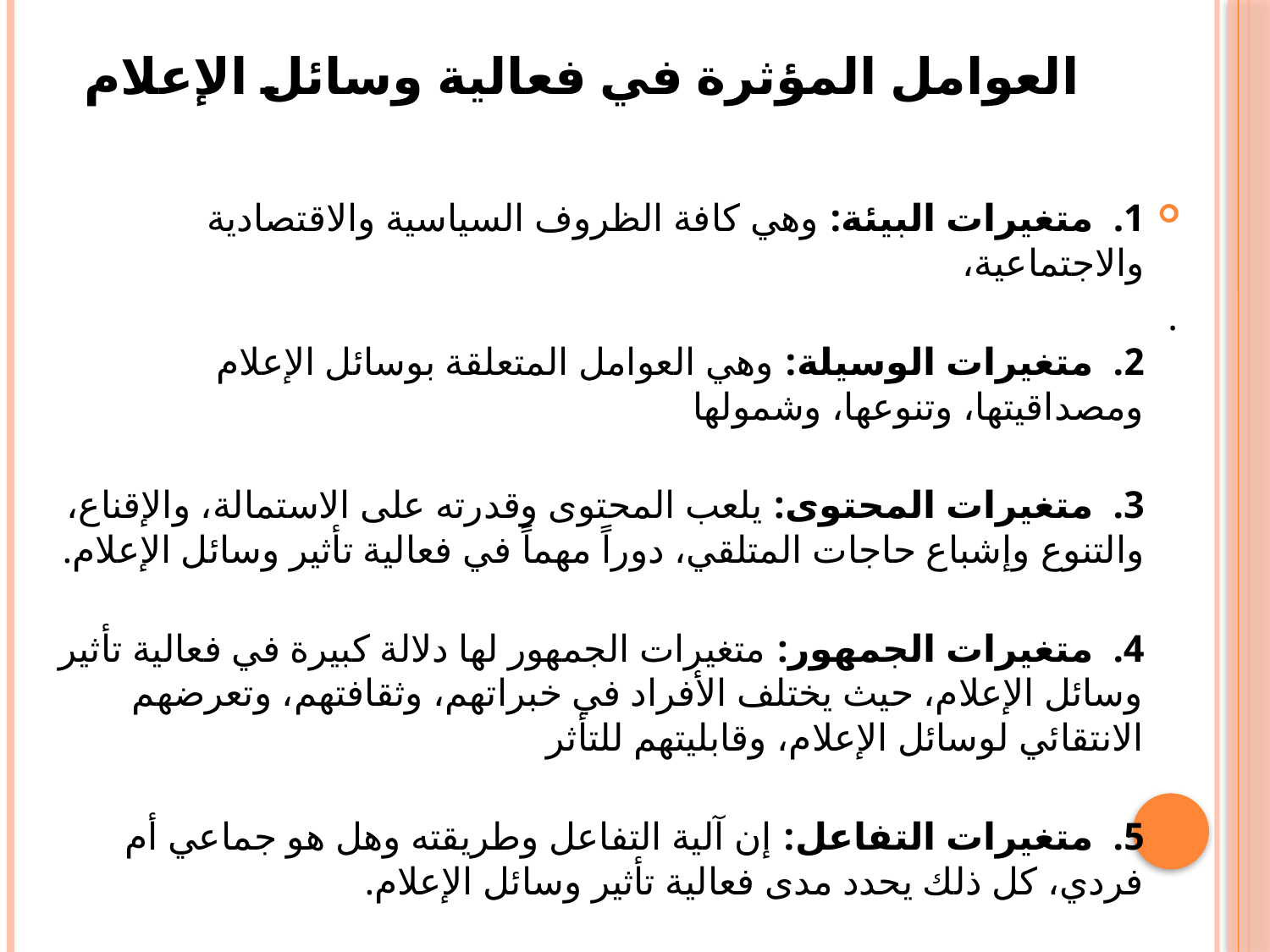

# العوامل المؤثرة في فعالية وسائل الإعلام
1.  متغيرات البيئة: وهي كافة الظروف السياسية والاقتصادية والاجتماعية،
. 
2.  متغيرات الوسيلة: وهي العوامل المتعلقة بوسائل الإعلام ومصداقيتها، وتنوعها، وشمولها
3.  متغيرات المحتوى: يلعب المحتوى وقدرته على الاستمالة، والإقناع، والتنوع وإشباع حاجات المتلقي، دوراً مهماً في فعالية تأثير وسائل الإعلام.
4.  متغيرات الجمهور: متغيرات الجمهور لها دلالة كبيرة في فعالية تأثير وسائل الإعلام، حيث يختلف الأفراد في خبراتهم، وثقافتهم، وتعرضهم الانتقائي لوسائل الإعلام، وقابليتهم للتأثر
5.  متغيرات التفاعل: إن آلية التفاعل وطريقته وهل هو جماعي أم فردي، كل ذلك يحدد مدى فعالية تأثير وسائل الإعلام.